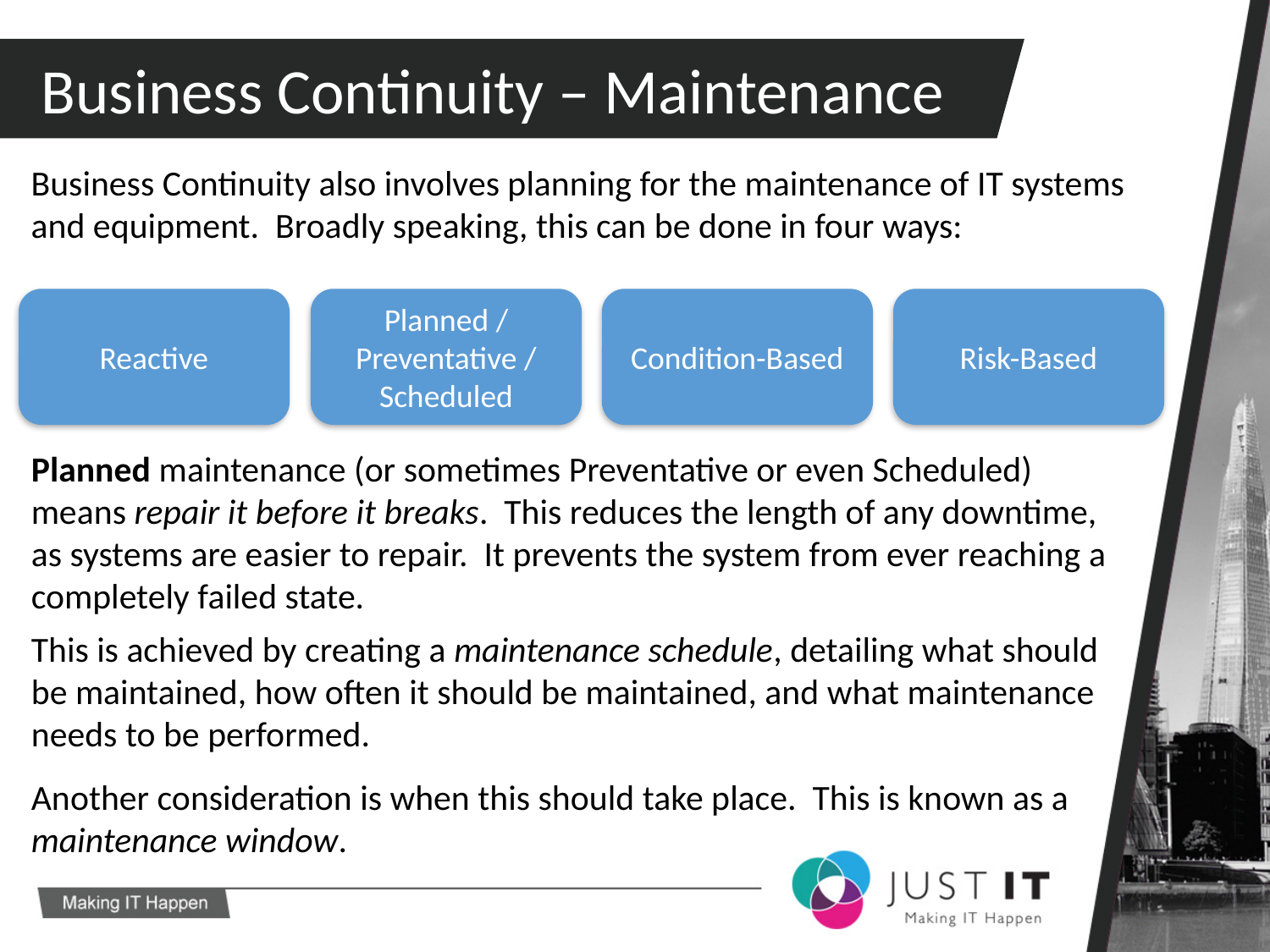

Business Continuity – Maintenance
Business Continuity also involves planning for the maintenance of IT systems and equipment.  Broadly speaking, this can be done in four ways:

Reactive
Planned / Preventative / Scheduled
Condition-Based
Risk-Based
Planned maintenance (or sometimes Preventative or even Scheduled) means repair it before it breaks.  This reduces the length of any downtime, as systems are easier to repair.  It prevents the system from ever reaching a completely failed state.
This is achieved by creating a maintenance schedule, detailing what should be maintained, how often it should be maintained, and what maintenance needs to be performed.
Another consideration is when this should take place.  This is known as a maintenance window.